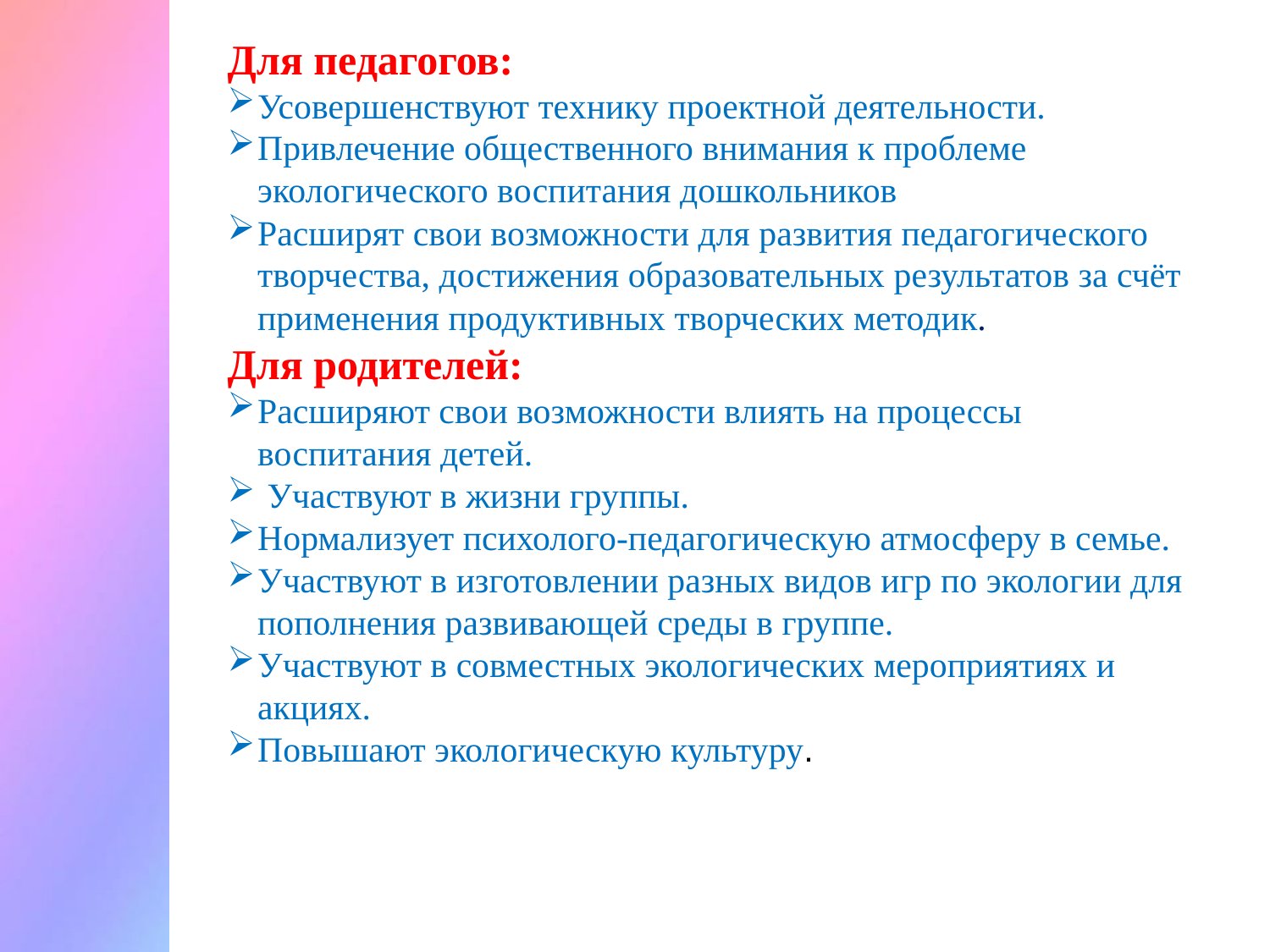

Для педагогов:
Усовершенствуют технику проектной деятельности.
Привлечение общественного внимания к проблеме экологического воспитания дошкольников
Расширят свои возможности для развития педагогического творчества, достижения образовательных результатов за счёт применения продуктивных творческих методик.
Для родителей:
Расширяют свои возможности влиять на процессы воспитания детей.
 Участвуют в жизни группы.
Нормализует психолого-педагогическую атмосферу в семье.
Участвуют в изготовлении разных видов игр по экологии для пополнения развивающей среды в группе.
Участвуют в совместных экологических мероприятиях и акциях.
Повышают экологическую культуру.